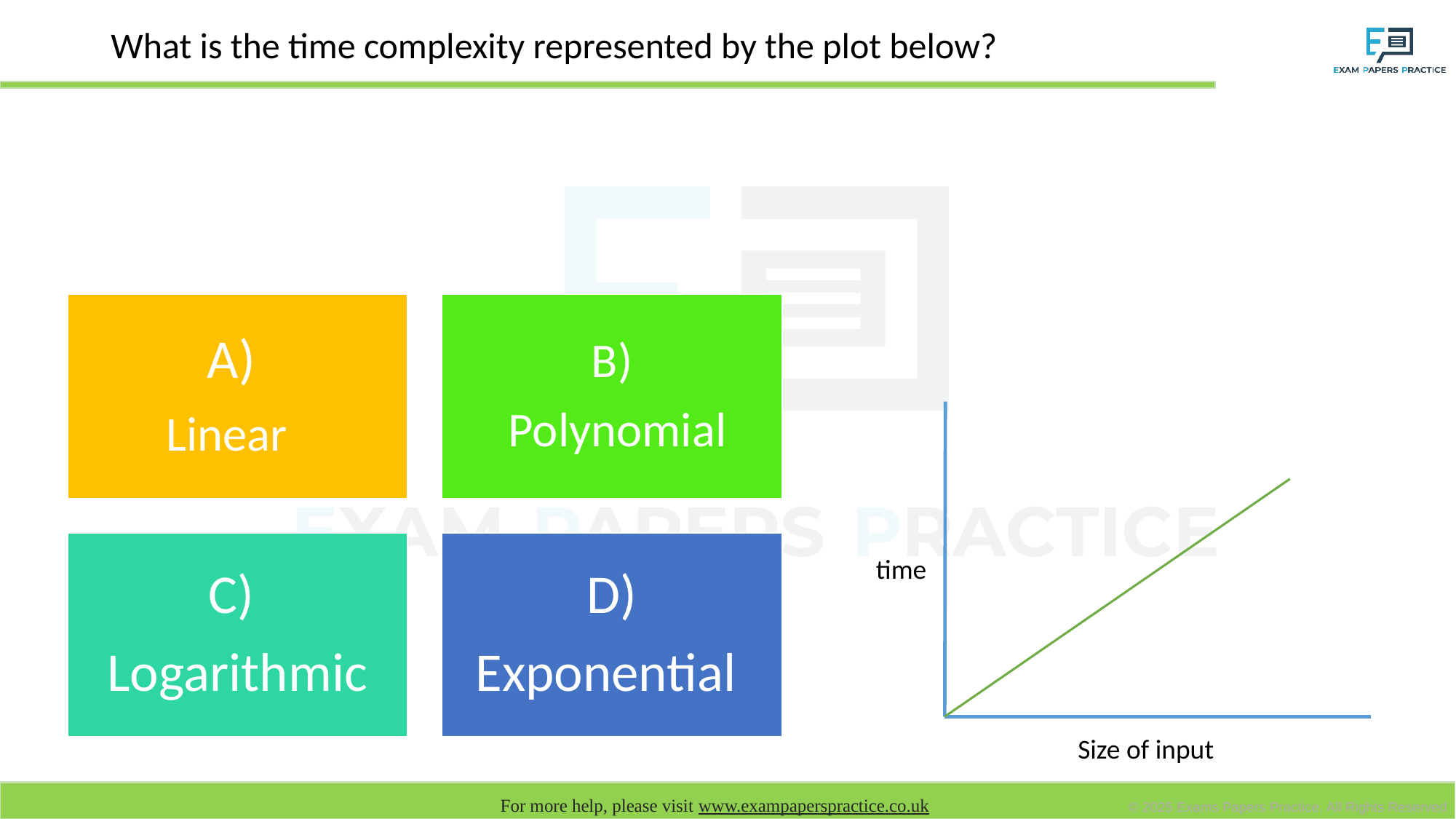

# What is the time complexity represented by the plot below?
A)
Linear
B)
 Polynomial
C)
Logarithmic
D)
Exponential
time
Size of input